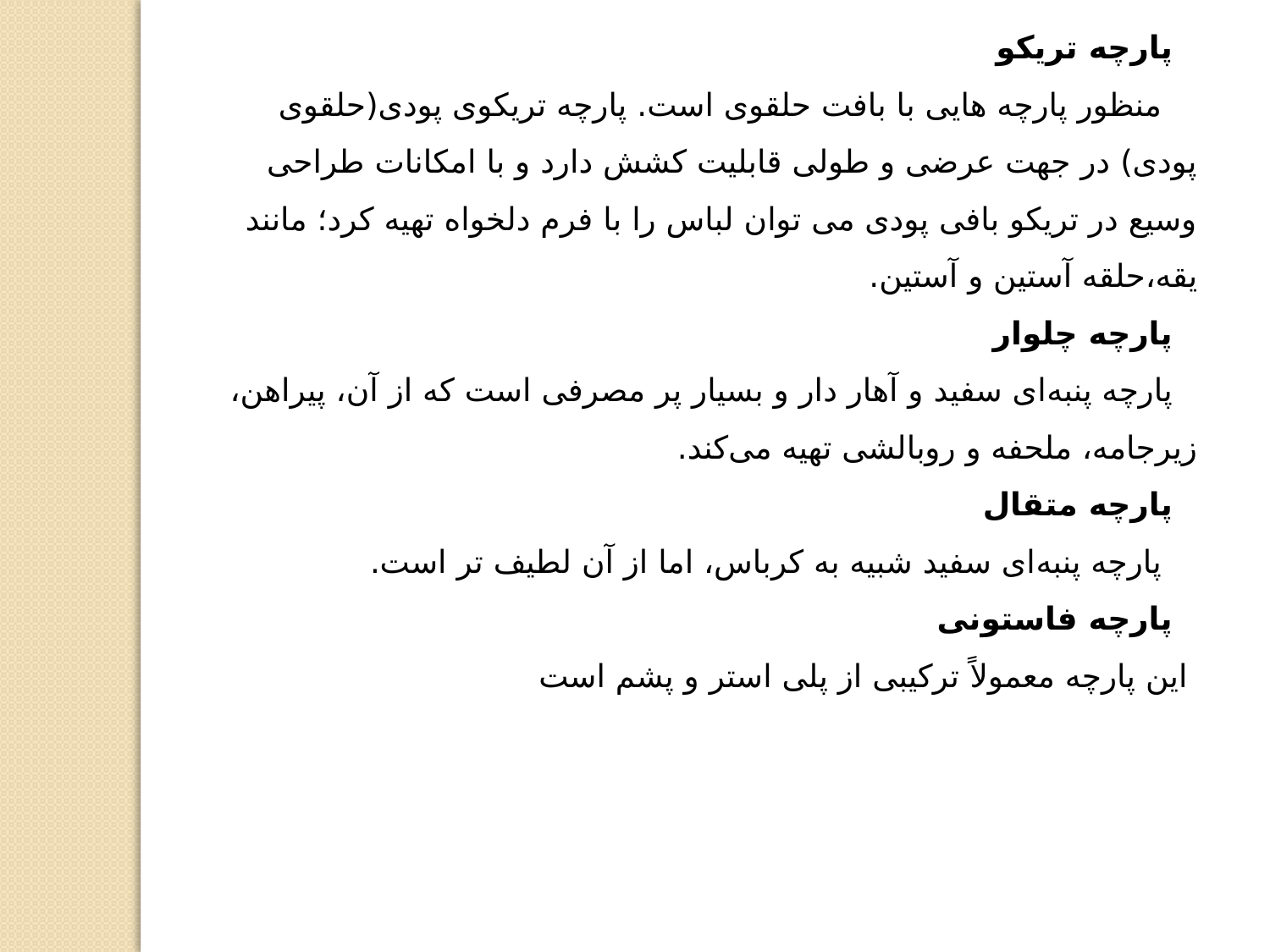

پارچه تریکو
 منظور پارچه هایی با بافت حلقوی است. پارچه تریکوی پودی(حلقوی پودی) در جهت عرضی و طولی قابلیت کشش دارد و با امکانات طراحی وسیع در تریکو بافی پودی می توان لباس را با فرم دلخواه تهیه کرد؛ مانند یقه،حلقه آستین و آستین.
پارچه چلوار
پارچه پنبه‌ای سفید و آهار دار و بسیار پر مصرفی است که از آن، پیراهن، زیرجامه، ملحفه و روبالشی تهیه می‌کند.
پارچه متقال
 پارچه پنبه‌ای سفید شبیه به کرباس، اما از آن لطیف تر است.
پارچه فاستونی
این پارچه معمولاً ترکیبی از پلی استر و پشم است